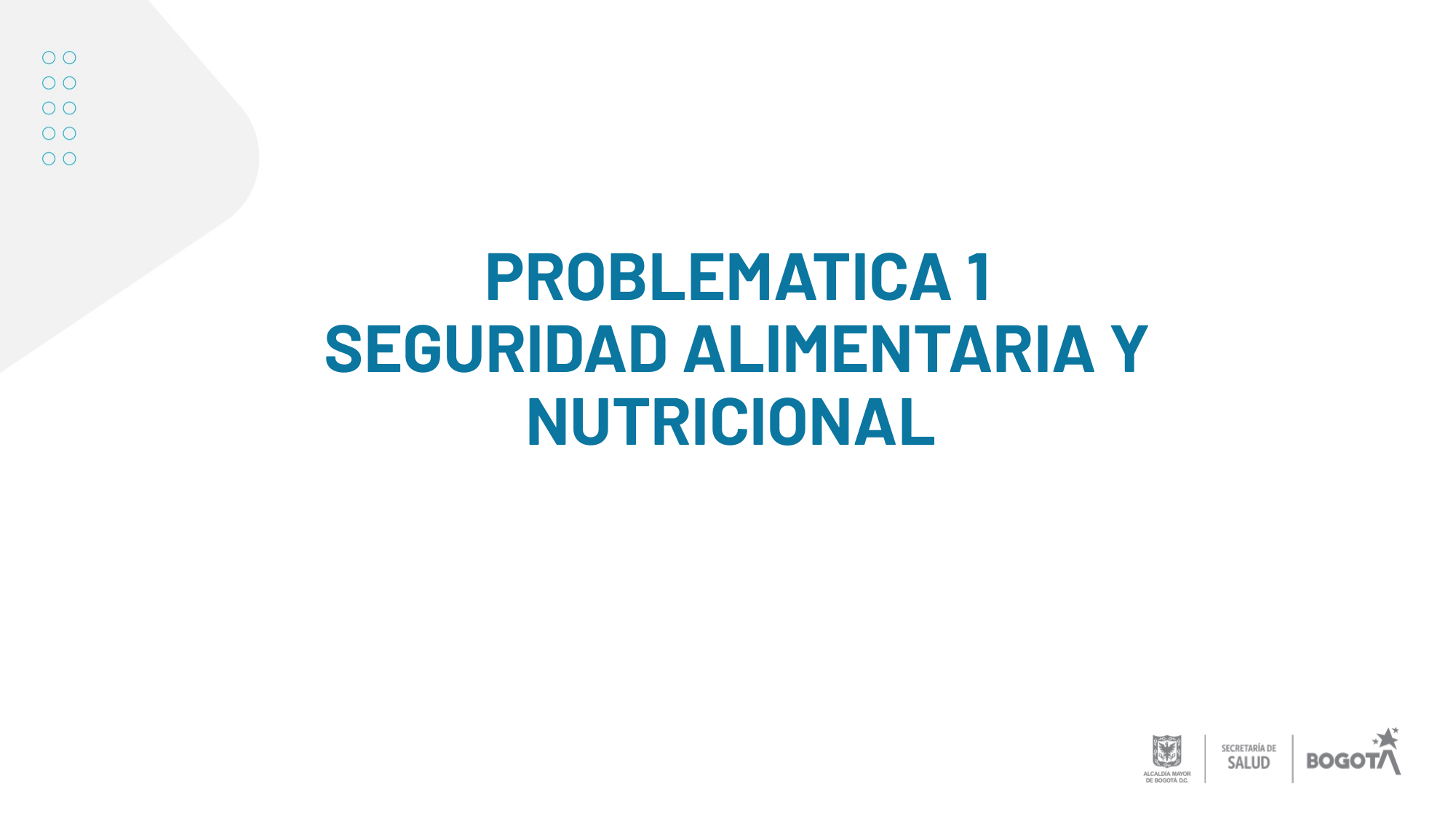

# PROBLEMATICA 1 SEGURIDAD ALIMENTARIA Y NUTRICIONAL